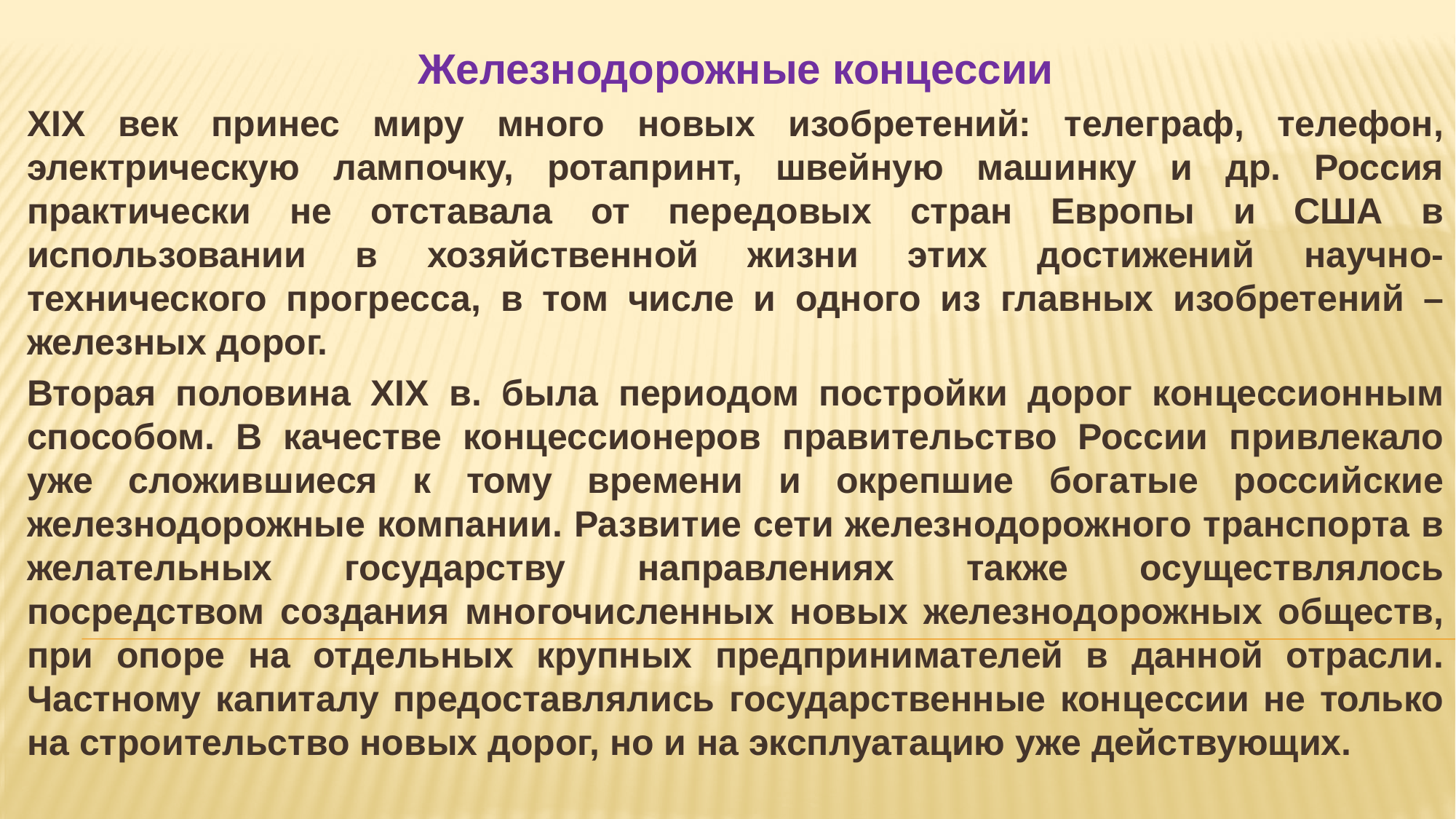

Железнодорожные концессии
XIX век принес миру много новых изобретений: телеграф, телефон, электрическую лампочку, ротапринт, швейную машинку и др. Россия практически не отставала от передовых стран Европы и США в использовании в хозяйственной жизни этих достижений научно-технического прогресса, в том числе и одного из главных изобретений – железных дорог.
Вторая половина XIX в. была периодом постройки дорог концессионным способом. В качестве концессионеров правительство России привлекало уже сложившиеся к тому времени и окрепшие богатые российские железнодорожные компании. Развитие сети железнодорожного транспорта в желательных государству направлениях также осуществлялось посредством создания многочисленных новых железнодорожных обществ, при опоре на отдельных крупных предпринимателей в данной отрасли. Частному капиталу предоставлялись государственные концессии не только на строительство новых дорог, но и на эксплуатацию уже действующих.